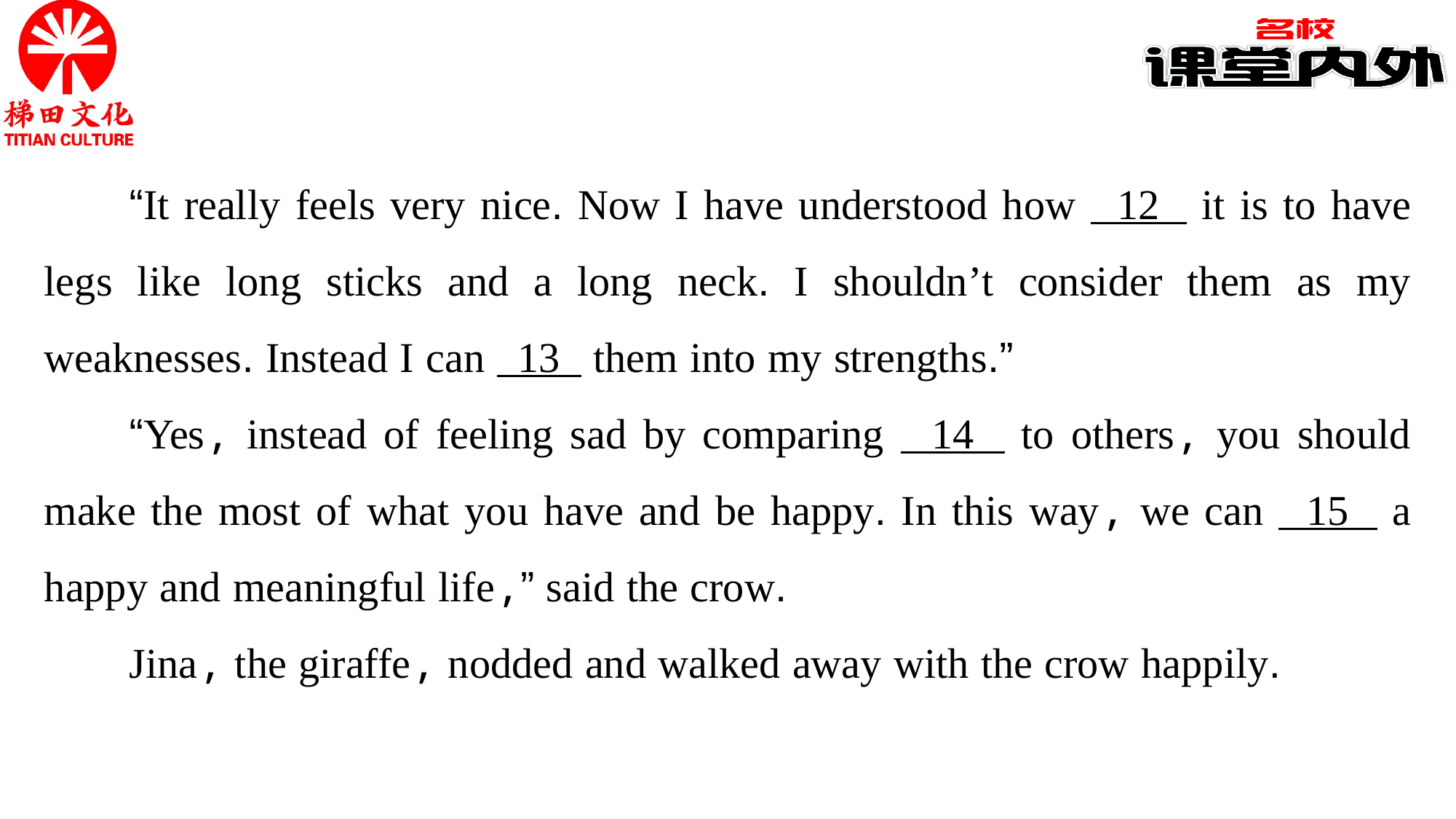

“It really feels very nice. Now I have understood how   12   it is to have legs like long sticks and a long neck. I shouldn’t consider them as my weaknesses. Instead I can   13   them into my strengths.”
“Yes, instead of feeling sad by comparing   14   to others, you should make the most of what you have and be happy. In this way, we can   15   a happy and meaningful life,” said the crow.
Jina, the giraffe, nodded and walked away with the crow happily.